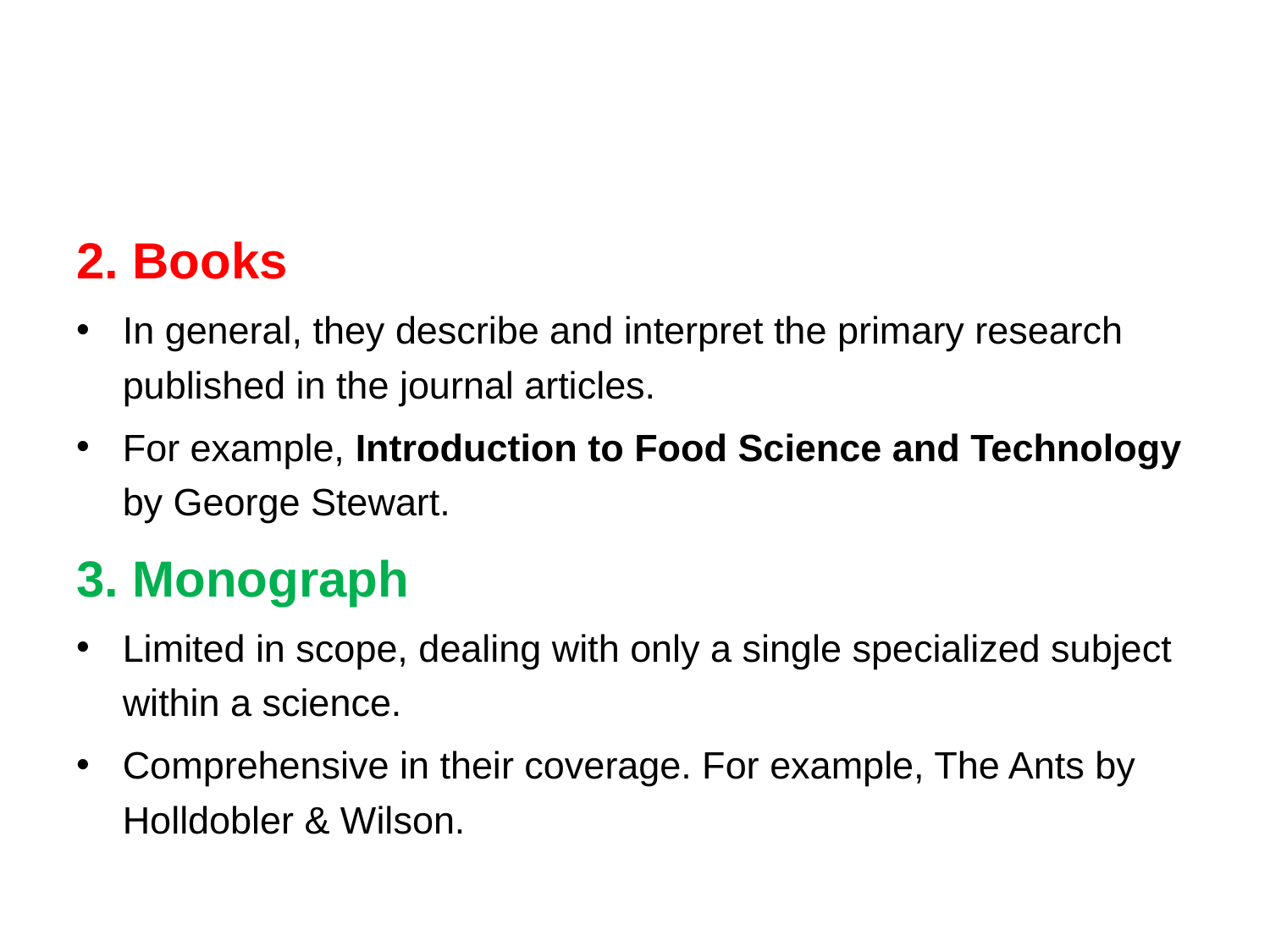

#
2. Books
In general, they describe and interpret the primary research published in the journal articles.
For example, Introduction to Food Science and Technology by George Stewart.
3. Monograph
Limited in scope, dealing with only a single specialized subject within a science.
Comprehensive in their coverage. For example, The Ants by Holldobler & Wilson.